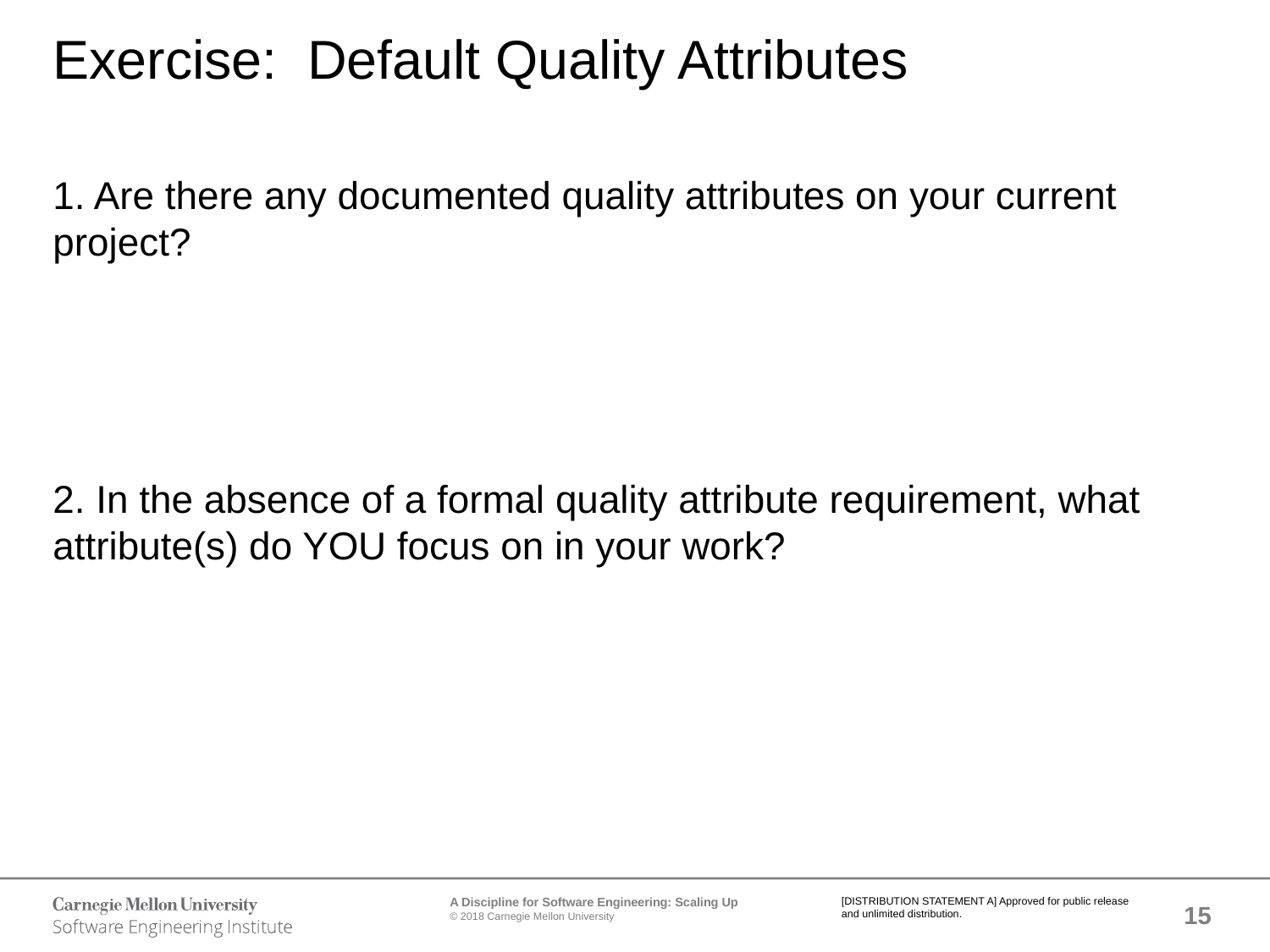

# Exercise:  Default Quality Attributes
1. Are there any documented quality attributes on your current project?

2. In the absence of a formal quality attribute requirement, what attribute(s) do YOU focus on in your work?